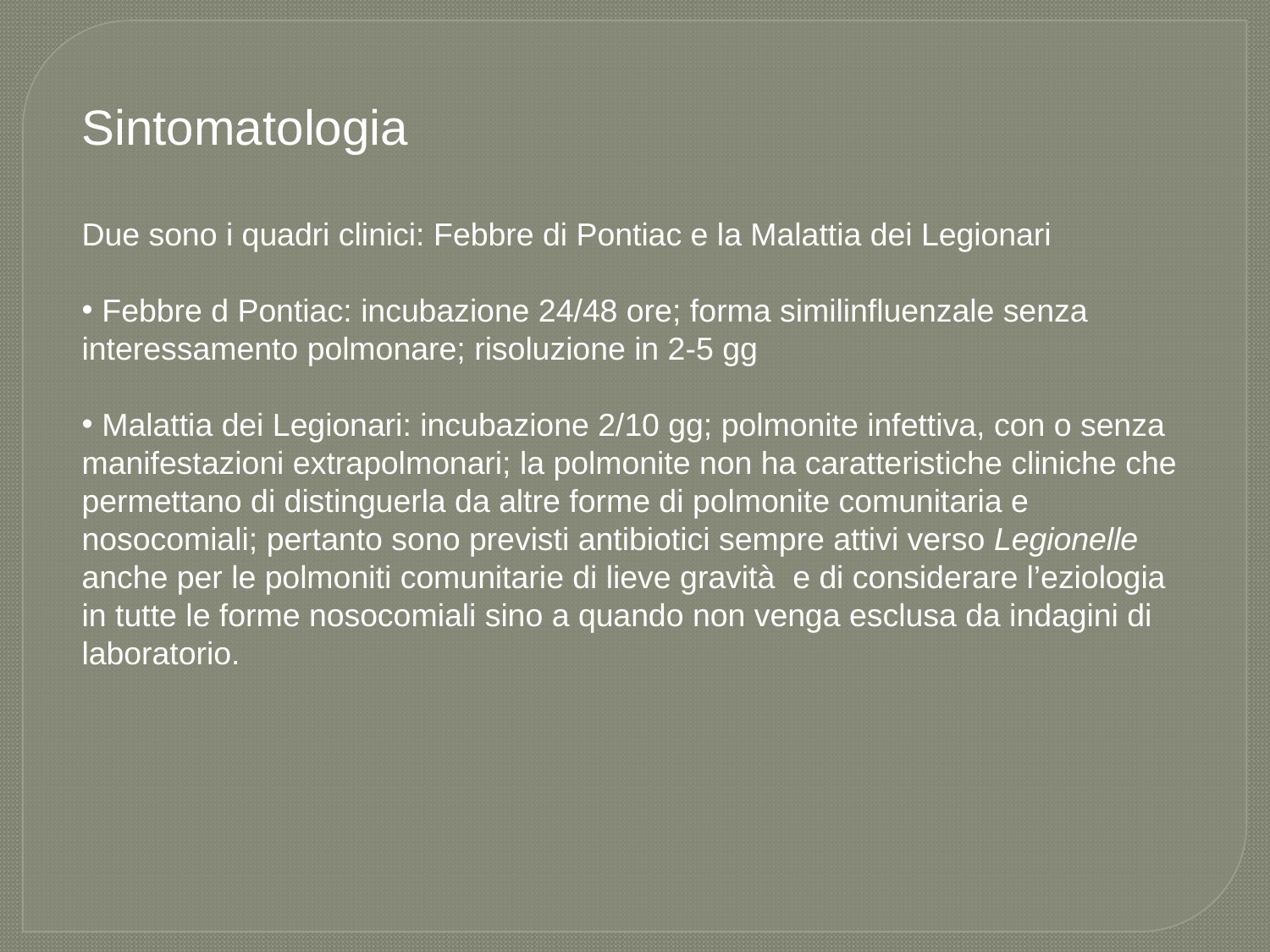

Sintomatologia

Due sono i quadri clinici: Febbre di Pontiac e la Malattia dei Legionari

 Febbre d Pontiac: incubazione 24/48 ore; forma similinfluenzale senza interessamento polmonare; risoluzione in 2-5 gg

 Malattia dei Legionari: incubazione 2/10 gg; polmonite infettiva, con o senza manifestazioni extrapolmonari; la polmonite non ha caratteristiche cliniche che permettano di distinguerla da altre forme di polmonite comunitaria e nosocomiali; pertanto sono previsti antibiotici sempre attivi verso Legionelle anche per le polmoniti comunitarie di lieve gravità  e di considerare l’eziologia in tutte le forme nosocomiali sino a quando non venga esclusa da indagini di laboratorio.